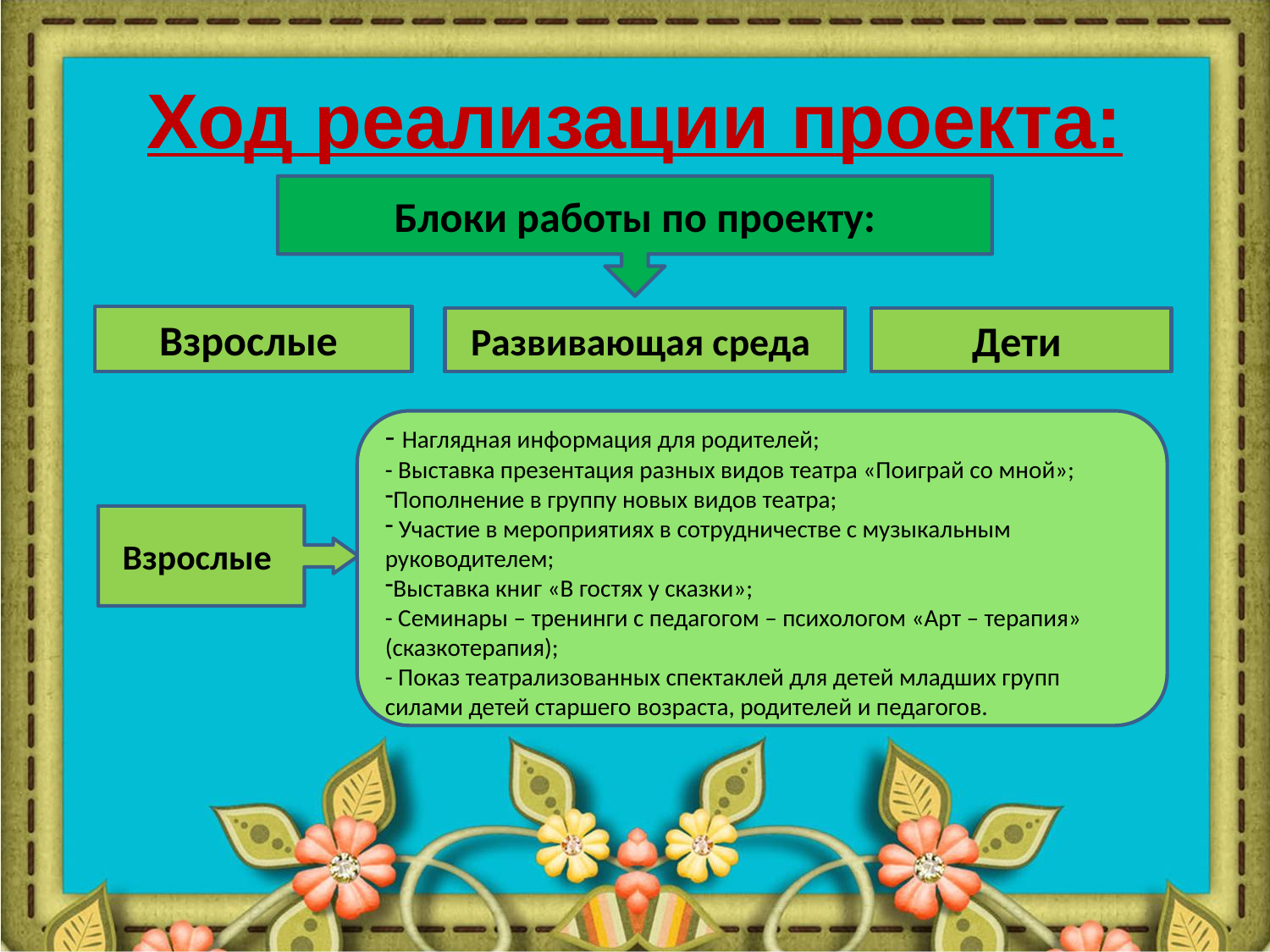

# Ход реализации проекта:
Блоки работы по проекту:
Взрослые
Дети
Развивающая среда
- Наглядная информация для родителей;
- Выставка презентация разных видов театра «Поиграй со мной»;
Пополнение в группу новых видов театра;
 Участие в мероприятиях в сотрудничестве с музыкальным руководителем;
Выставка книг «В гостях у сказки»;
- Семинары – тренинги с педагогом – психологом «Арт – терапия» (сказкотерапия);
- Показ театрализованных спектаклей для детей младших групп силами детей старшего возраста, родителей и педагогов.
Взрослые